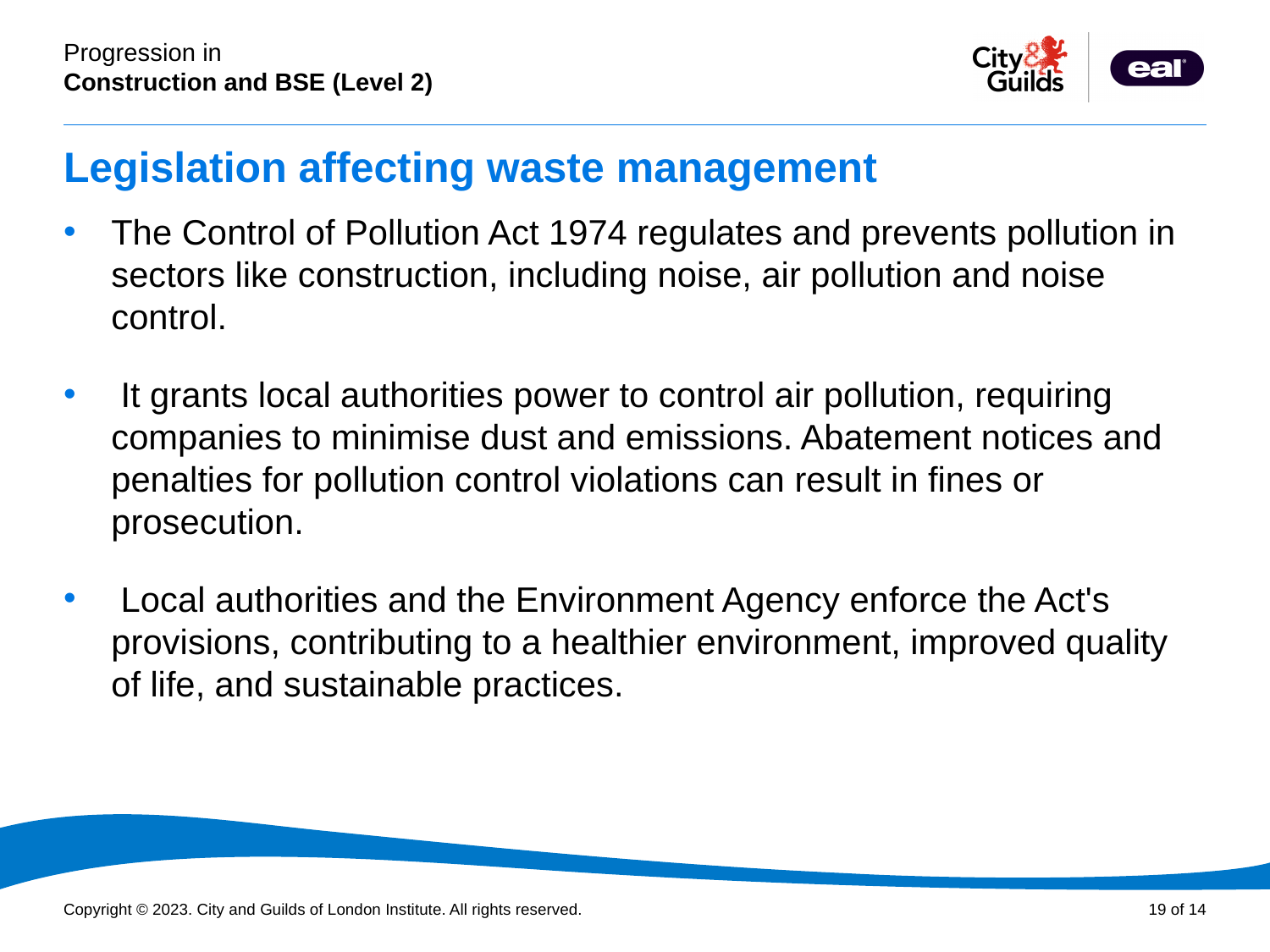

# Legislation affecting waste management
The Control of Pollution Act 1974 regulates and prevents pollution in sectors like construction, including noise, air pollution and noise control.
 It grants local authorities power to control air pollution, requiring companies to minimise dust and emissions. Abatement notices and penalties for pollution control violations can result in fines or prosecution.
 Local authorities and the Environment Agency enforce the Act's provisions, contributing to a healthier environment, improved quality of life, and sustainable practices.